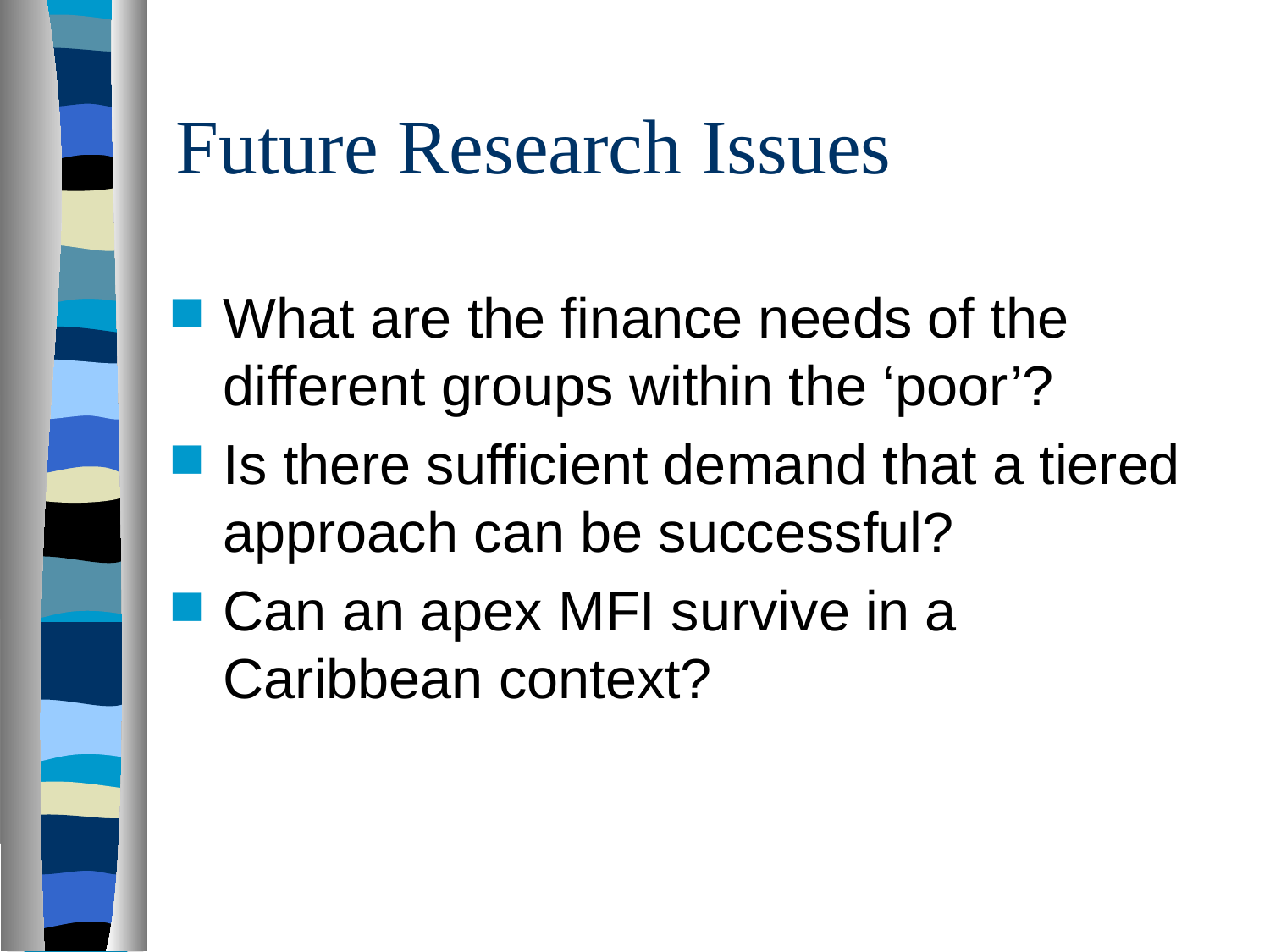

# Future Research Issues
What are the finance needs of the different groups within the ‘poor’?
Is there sufficient demand that a tiered approach can be successful?
Can an apex MFI survive in a Caribbean context?